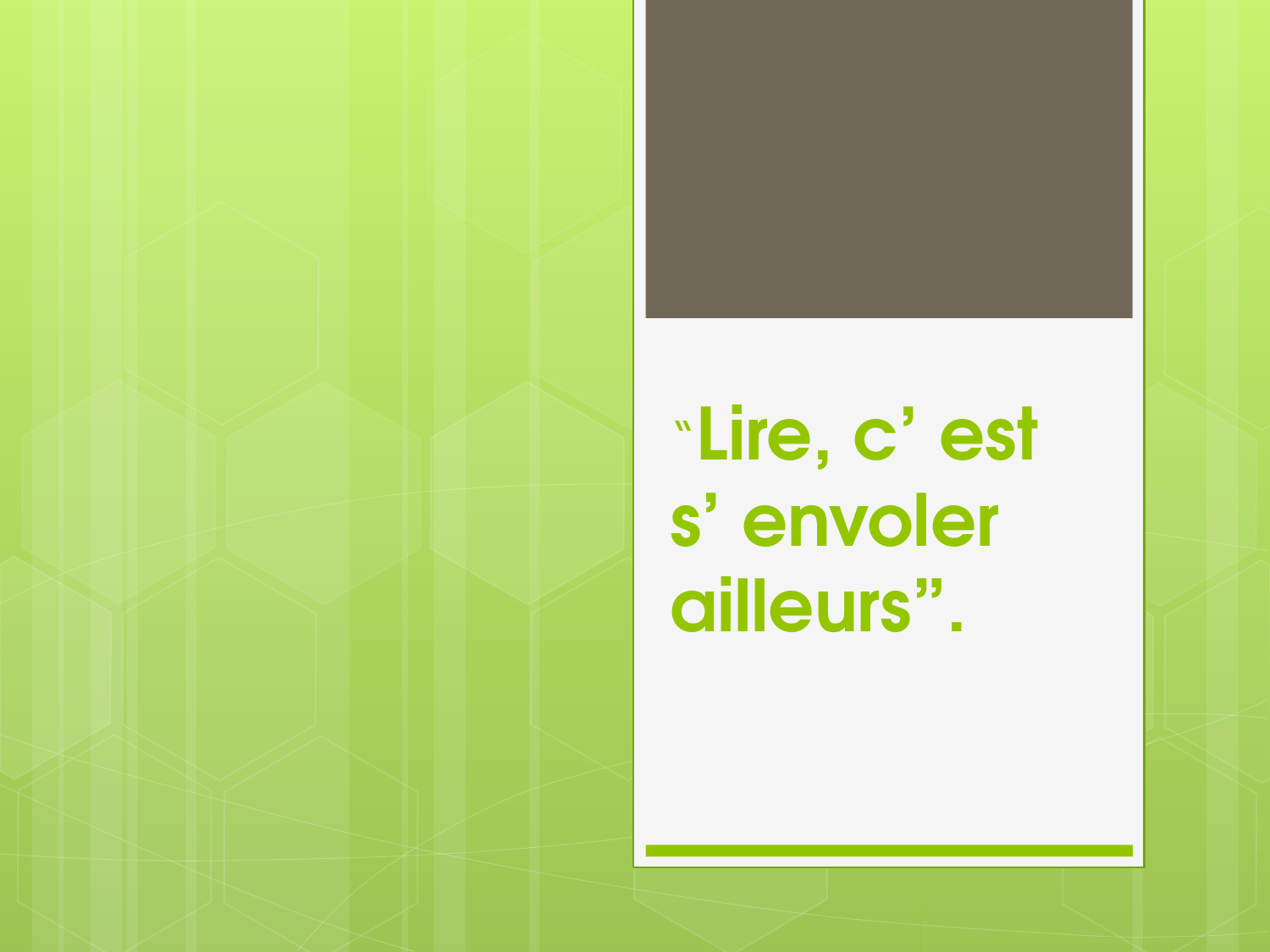

# “Lire, c’ est s’ envoler ailleurs”.